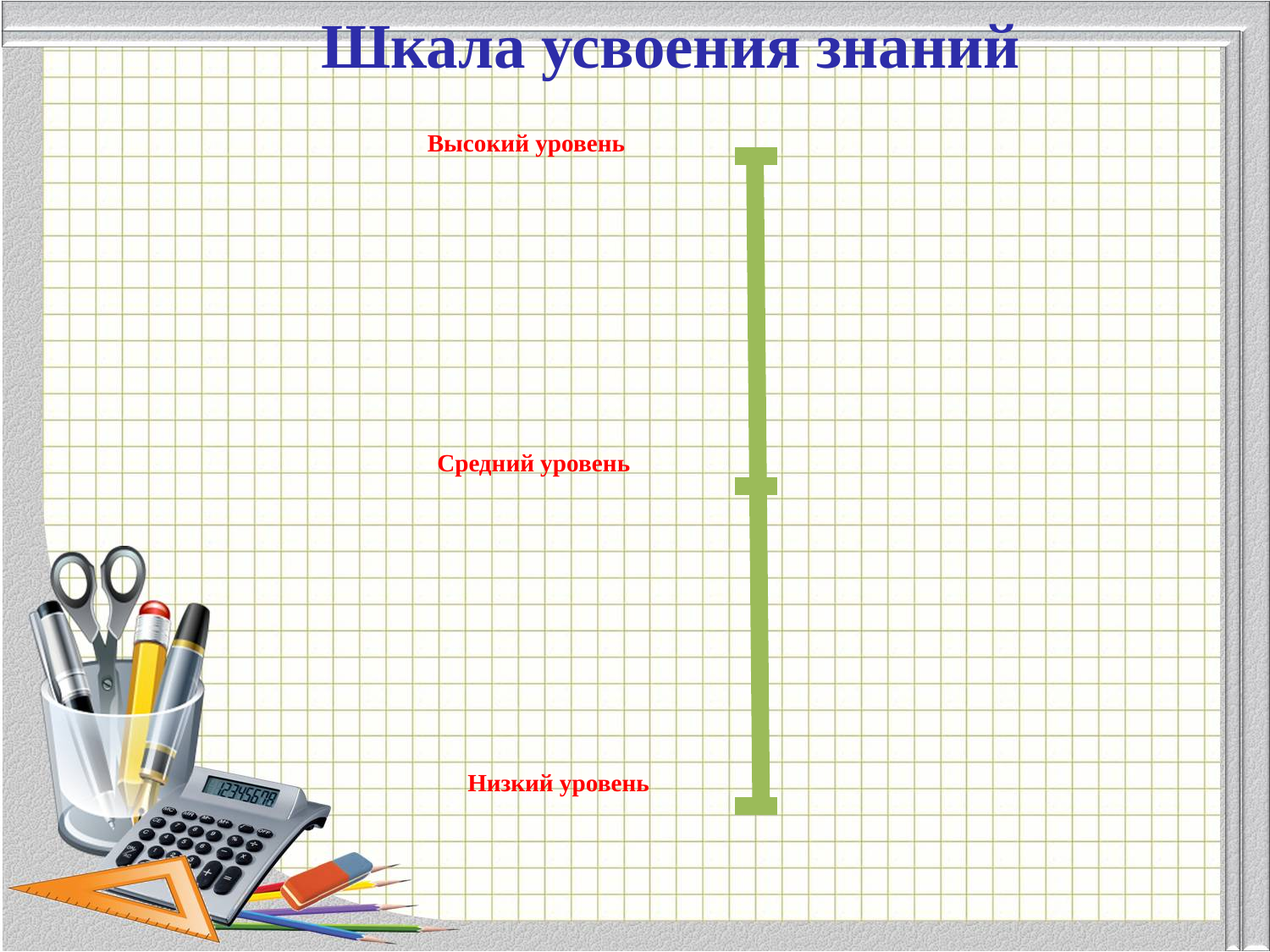

Шкала усвоения знаний

Высокий уровень

Средний уровень

Низкий уровень